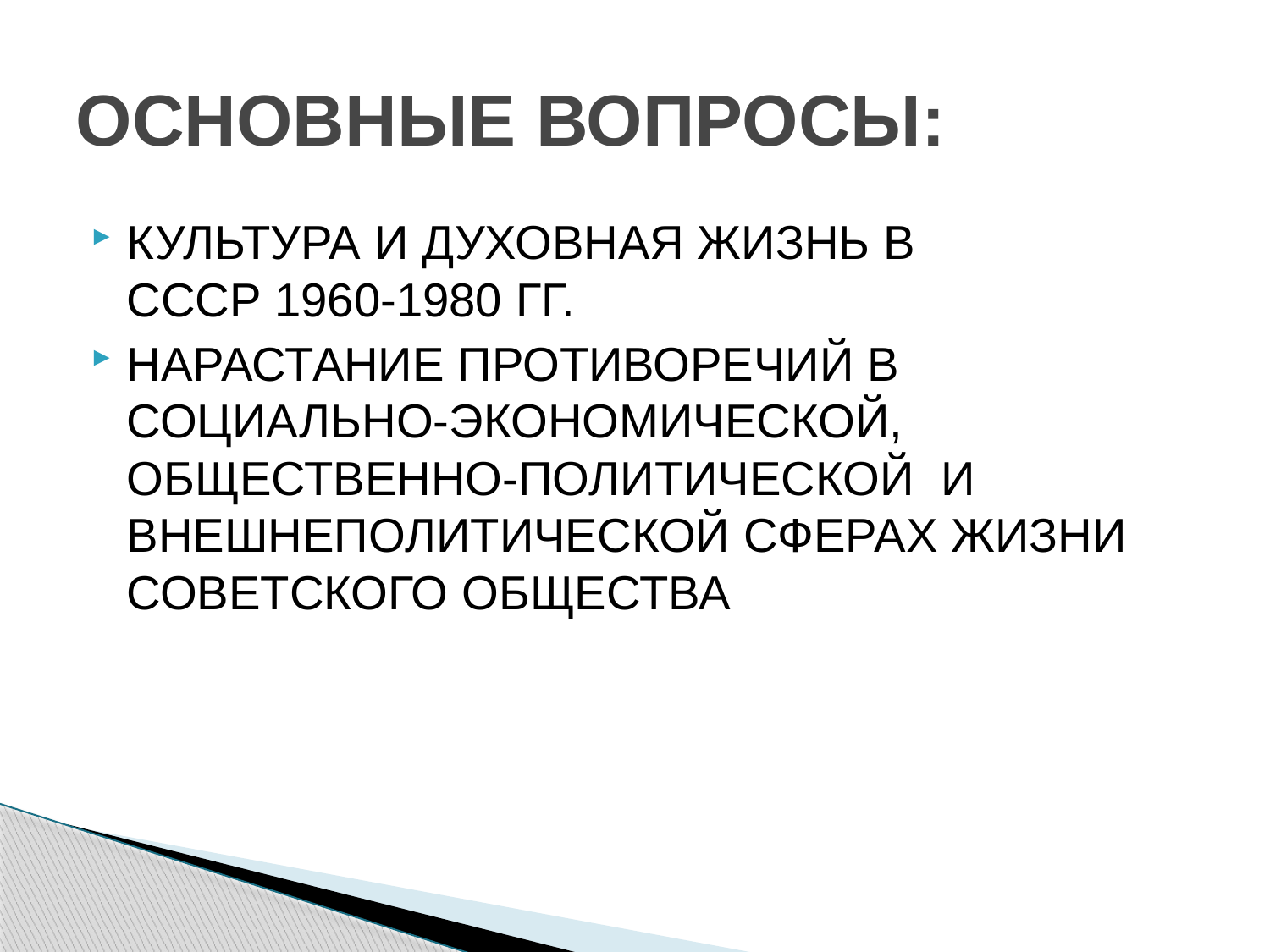

# ОСНОВНЫЕ ВОПРОСЫ:
КУЛЬТУРА И ДУХОВНАЯ ЖИЗНЬ В
СССР 1960-1980 ГГ.
НАРАСТАНИЕ ПРОТИВОРЕЧИЙ В СОЦИАЛЬНО-ЭКОНОМИЧЕСКОЙ, ОБЩЕСТВЕННО-ПОЛИТИЧЕСКОЙ  И ВНЕШНЕПОЛИТИЧЕСКОЙ СФЕРАХ ЖИЗНИ СОВЕТСКОГО ОБЩЕСТВА